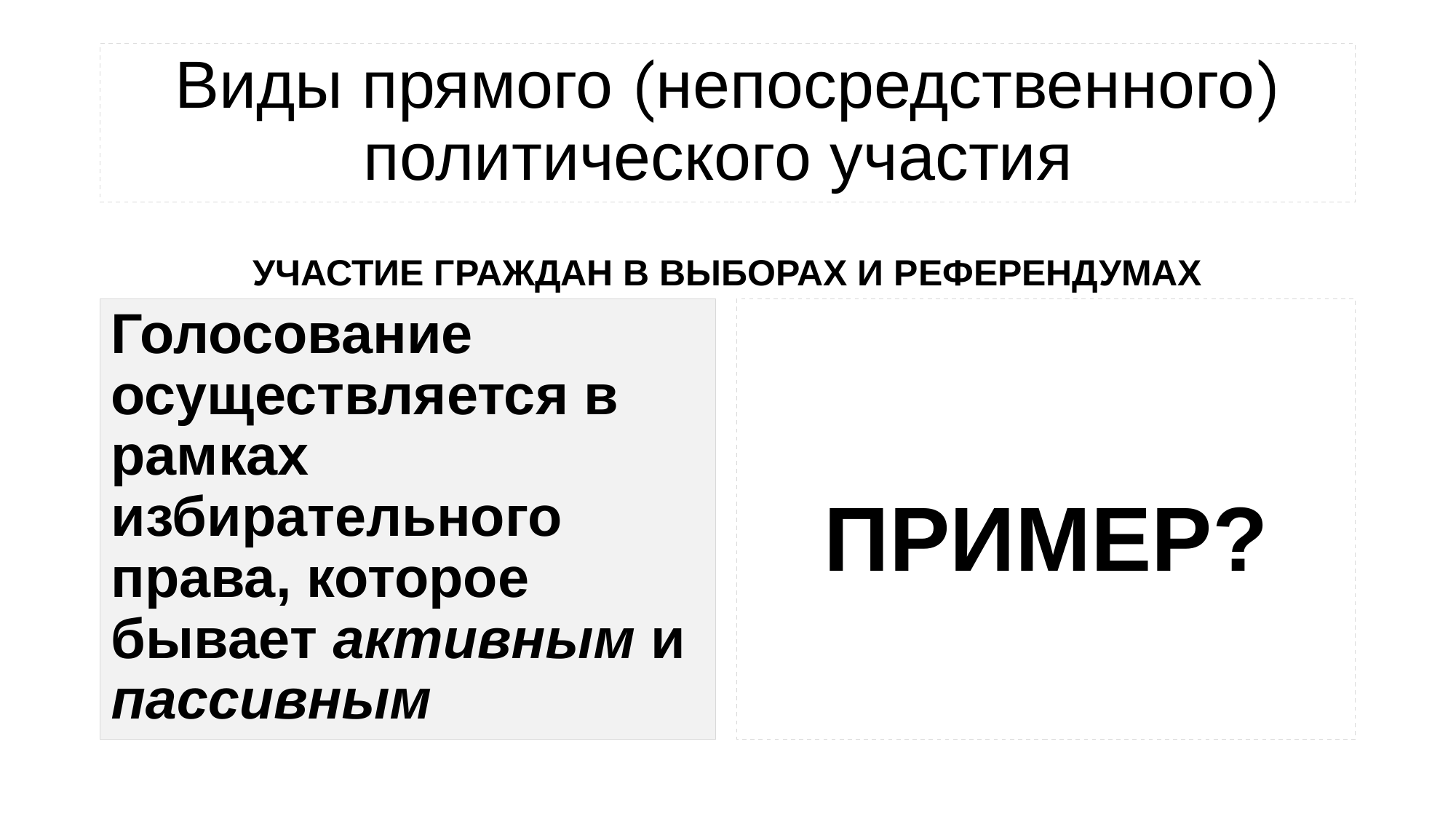

# Виды прямого (непосредственного) политического участия
УЧАСТИЕ ГРАЖДАН В ВЫБОРАХ И РЕФЕРЕНДУМАХ
Голосование осуществляется в рамках избирательного права, которое бывает активным и пассивным

ПРИМЕР?